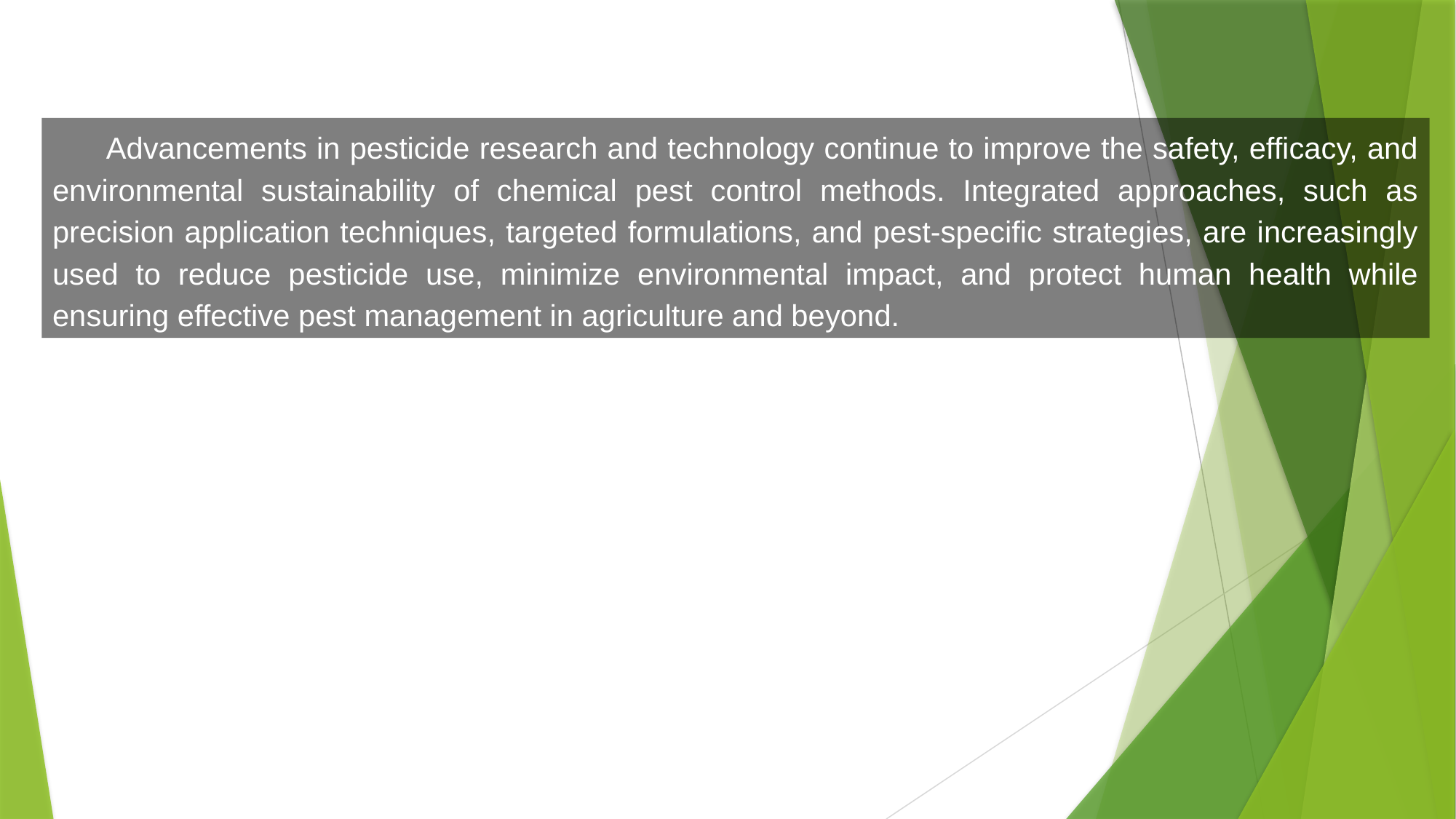

Advancements in pesticide research and technology continue to improve the safety, efficacy, and environmental sustainability of chemical pest control methods. Integrated approaches, such as precision application techniques, targeted formulations, and pest-specific strategies, are increasingly used to reduce pesticide use, minimize environmental impact, and protect human health while ensuring effective pest management in agriculture and beyond.